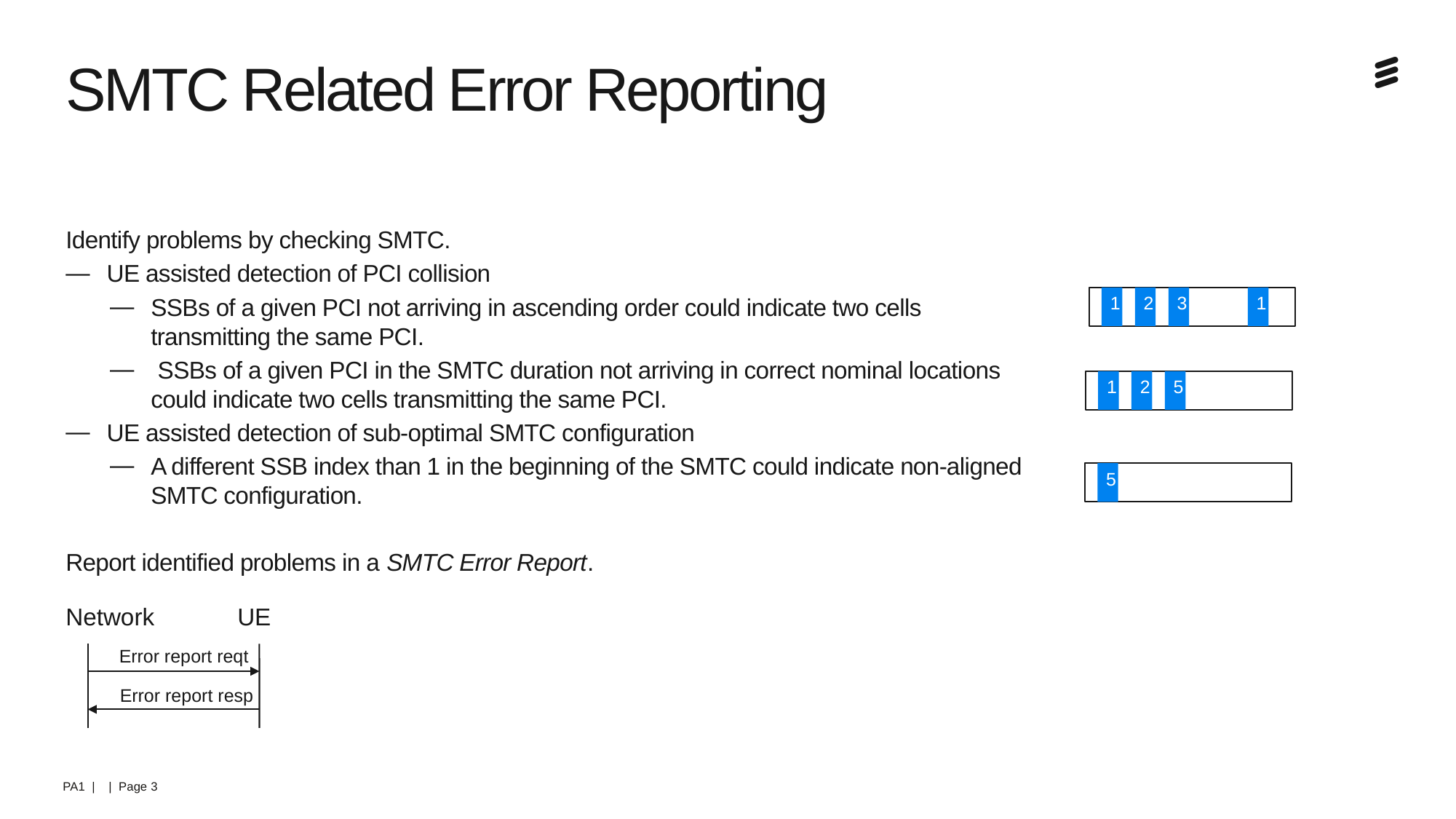

# SMTC Related Error Reporting
Identify problems by checking SMTC.
UE assisted detection of PCI collision
SSBs of a given PCI not arriving in ascending order could indicate two cells transmitting the same PCI.
 SSBs of a given PCI in the SMTC duration not arriving in correct nominal locations could indicate two cells transmitting the same PCI.
UE assisted detection of sub-optimal SMTC configuration
A different SSB index than 1 in the beginning of the SMTC could indicate non-aligned SMTC configuration.

Report identified problems in a SMTC Error Report.
1

1

2

3

5

1

2

5

Network
UE
Error report reqt
Error report resp